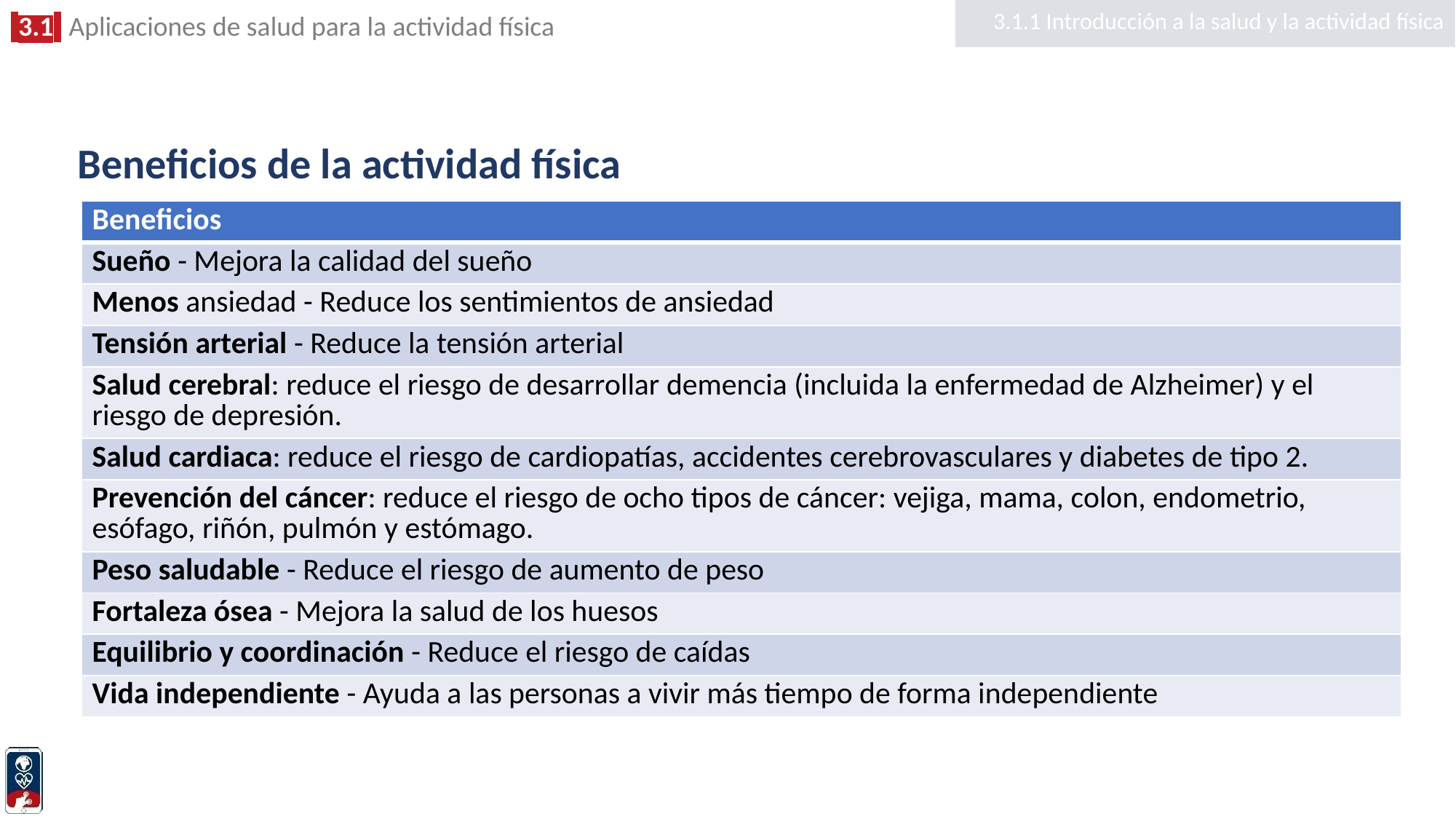

3.1.1 Introducción a la salud y la actividad física
# Beneficios de la actividad física
| Beneficios |
| --- |
| Sueño - Mejora la calidad del sueño |
| Menos ansiedad - Reduce los sentimientos de ansiedad |
| Tensión arterial - Reduce la tensión arterial |
| Salud cerebral: reduce el riesgo de desarrollar demencia (incluida la enfermedad de Alzheimer) y el riesgo de depresión. |
| Salud cardiaca: reduce el riesgo de cardiopatías, accidentes cerebrovasculares y diabetes de tipo 2. |
| Prevención del cáncer: reduce el riesgo de ocho tipos de cáncer: vejiga, mama, colon, endometrio, esófago, riñón, pulmón y estómago. |
| Peso saludable - Reduce el riesgo de aumento de peso |
| Fortaleza ósea - Mejora la salud de los huesos |
| Equilibrio y coordinación - Reduce el riesgo de caídas |
| Vida independiente - Ayuda a las personas a vivir más tiempo de forma independiente |